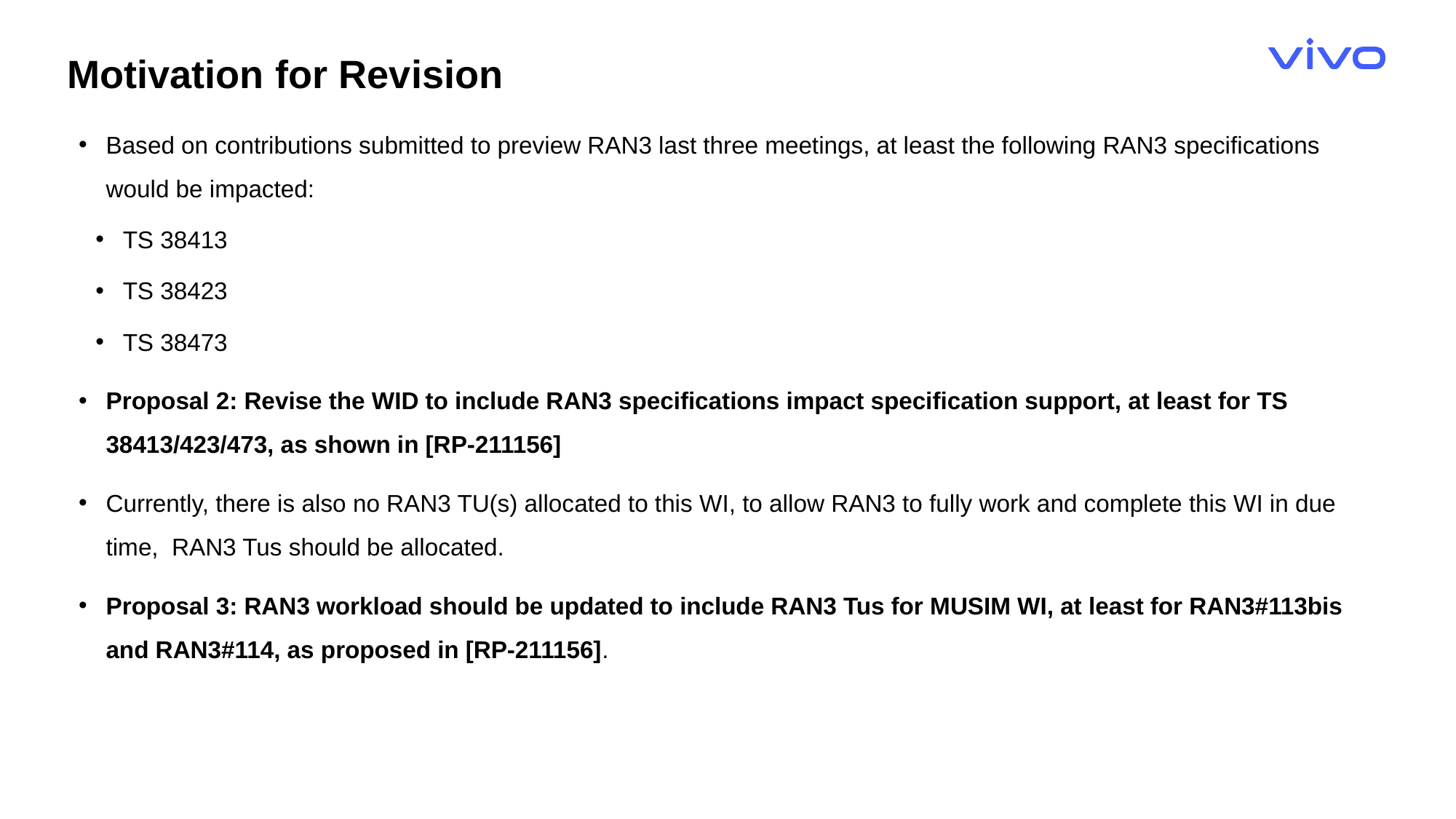

Motivation for Revision
Based on contributions submitted to preview RAN3 last three meetings, at least the following RAN3 specifications would be impacted:
TS 38413
TS 38423
TS 38473
Proposal 2: Revise the WID to include RAN3 specifications impact specification support, at least for TS 38413/423/473, as shown in [RP-211156]
Currently, there is also no RAN3 TU(s) allocated to this WI, to allow RAN3 to fully work and complete this WI in due time,  RAN3 Tus should be allocated.
Proposal 3: RAN3 workload should be updated to include RAN3 Tus for MUSIM WI, at least for RAN3#113bis and RAN3#114, as proposed in [RP-211156].